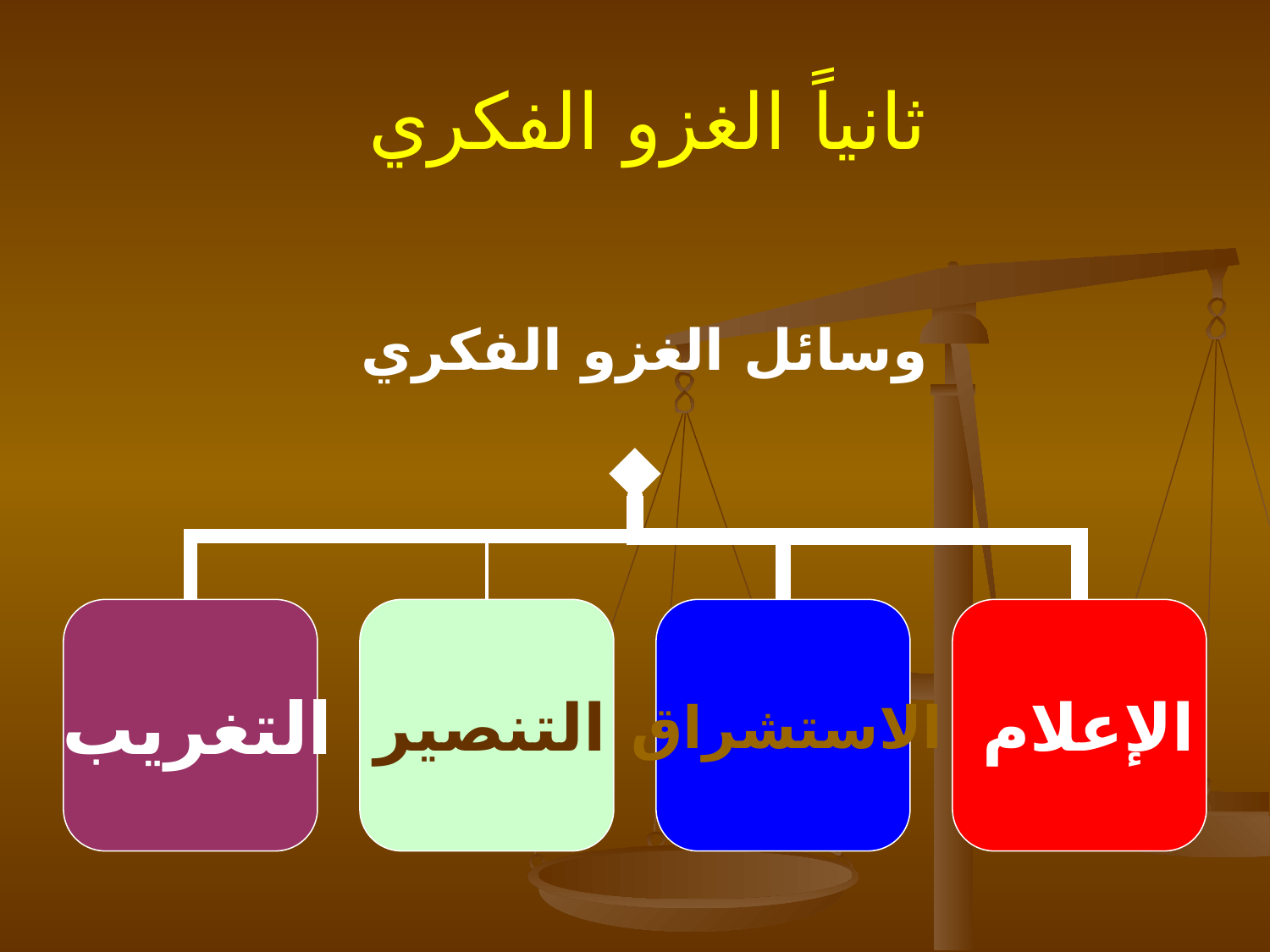

# ثانياً الغزو الفكري
وسائل الغزو الفكري
التغريب
التنصير
الاستشراق
الإعلام